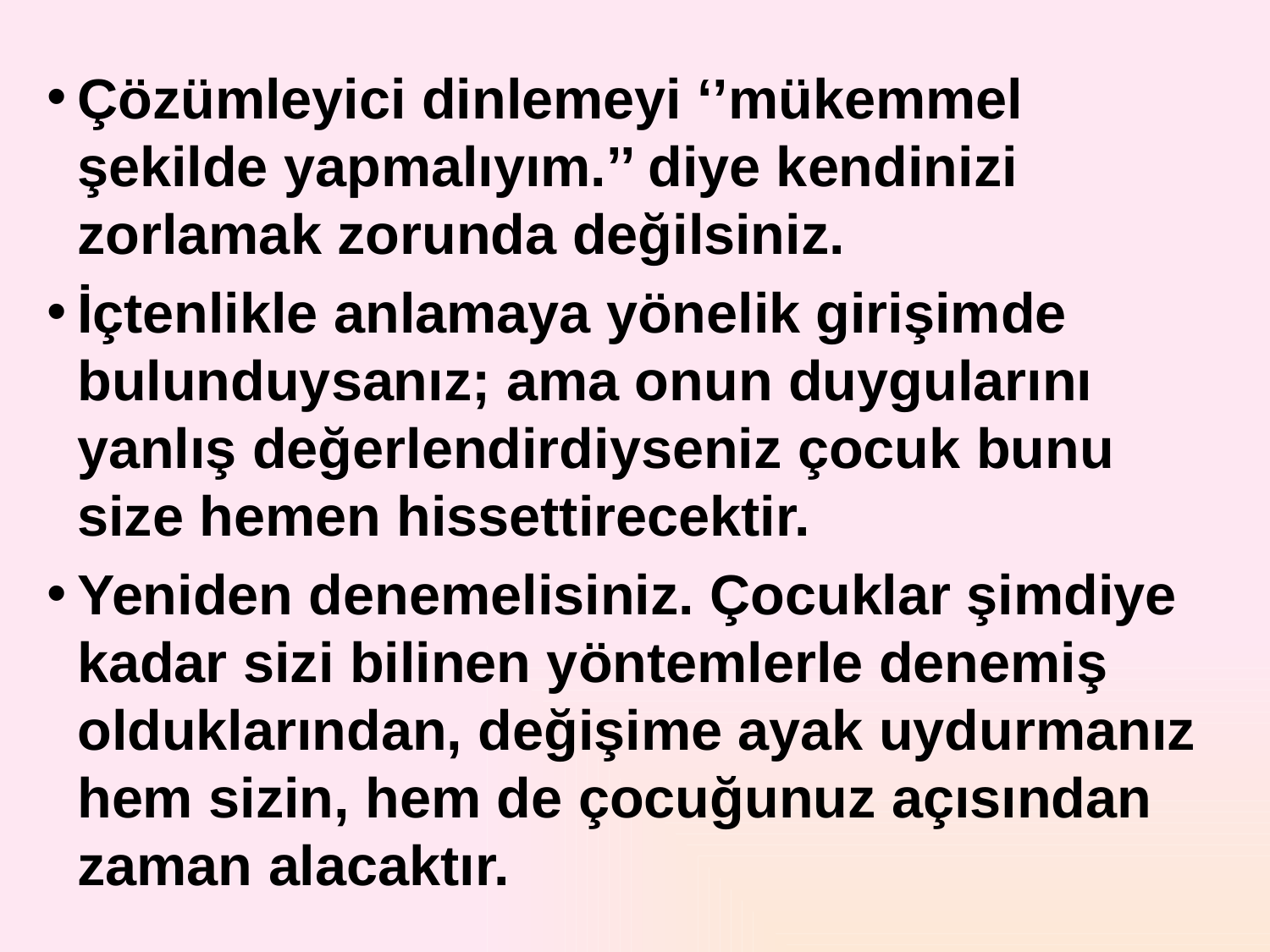

Çözümleyici dinlemeyi ‘’mükemmel şekilde yapmalıyım.’’ diye kendinizi zorlamak zorunda değilsiniz.
İçtenlikle anlamaya yönelik girişimde bulunduysanız; ama onun duygularını yanlış değerlendirdiyseniz çocuk bunu size hemen hissettirecektir.
Yeniden denemelisiniz. Çocuklar şimdiye kadar sizi bilinen yöntemlerle denemiş olduklarından, değişime ayak uydurmanız hem sizin, hem de çocuğunuz açısından zaman alacaktır.